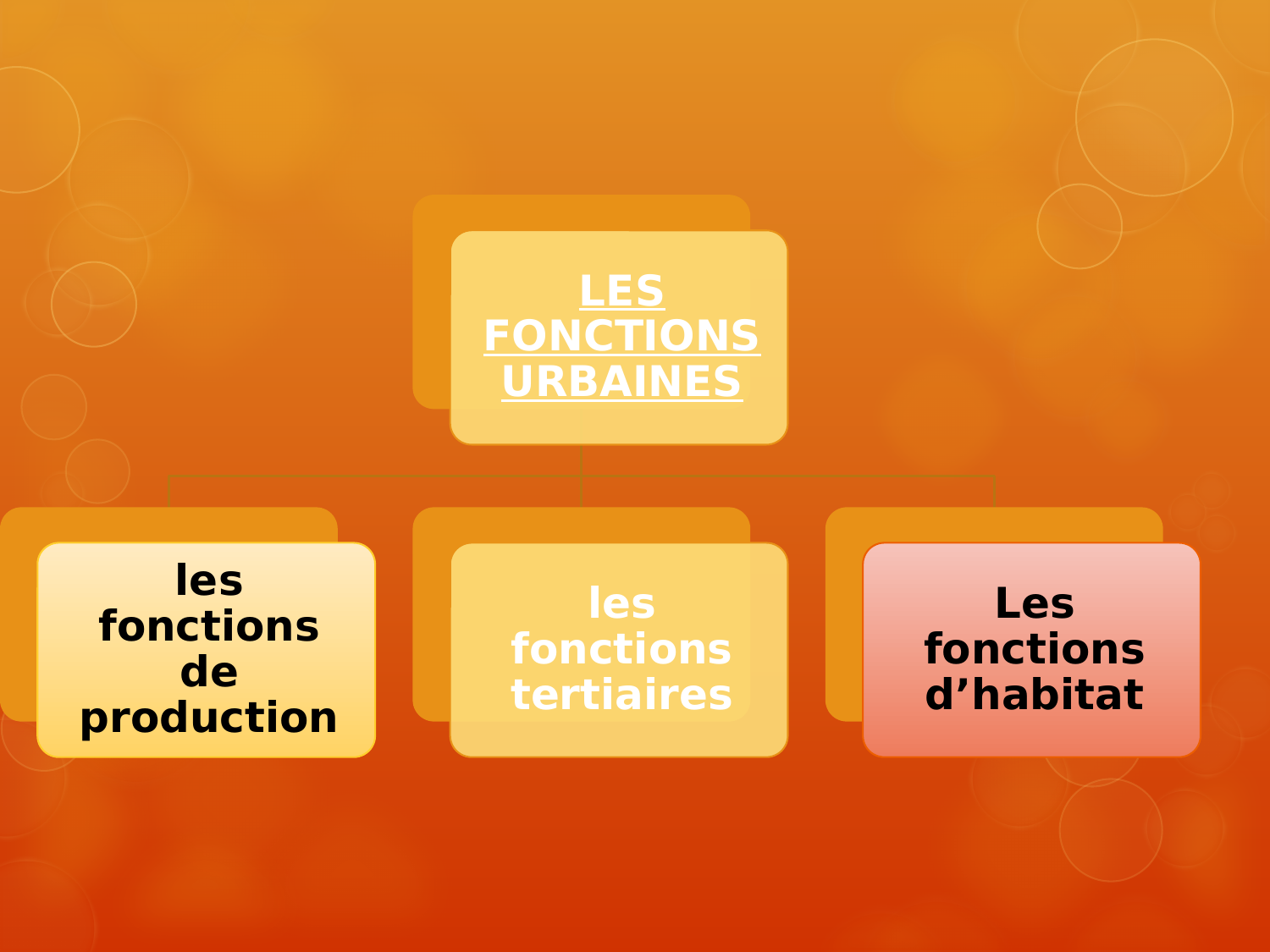

LES FONCTIONS URBAINES
les fonctions de production
les fonctions tertiaires
Les fonctions d’habitat
#